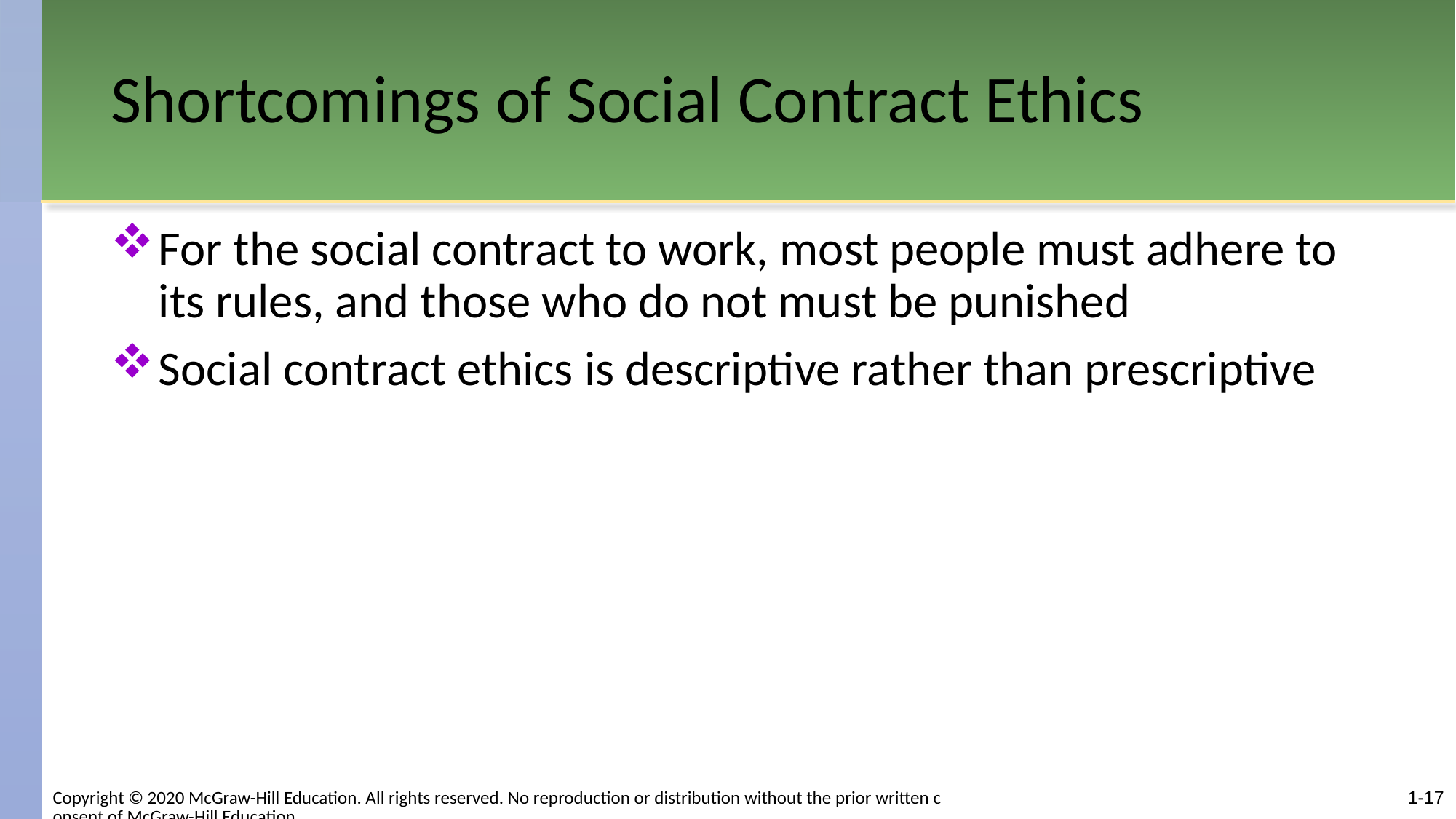

# Shortcomings of Social Contract Ethics
For the social contract to work, most people must adhere to its rules, and those who do not must be punished
Social contract ethics is descriptive rather than prescriptive
1-17
Copyright © 2020 McGraw-Hill Education. All rights reserved. No reproduction or distribution without the prior written consent of McGraw-Hill Education.